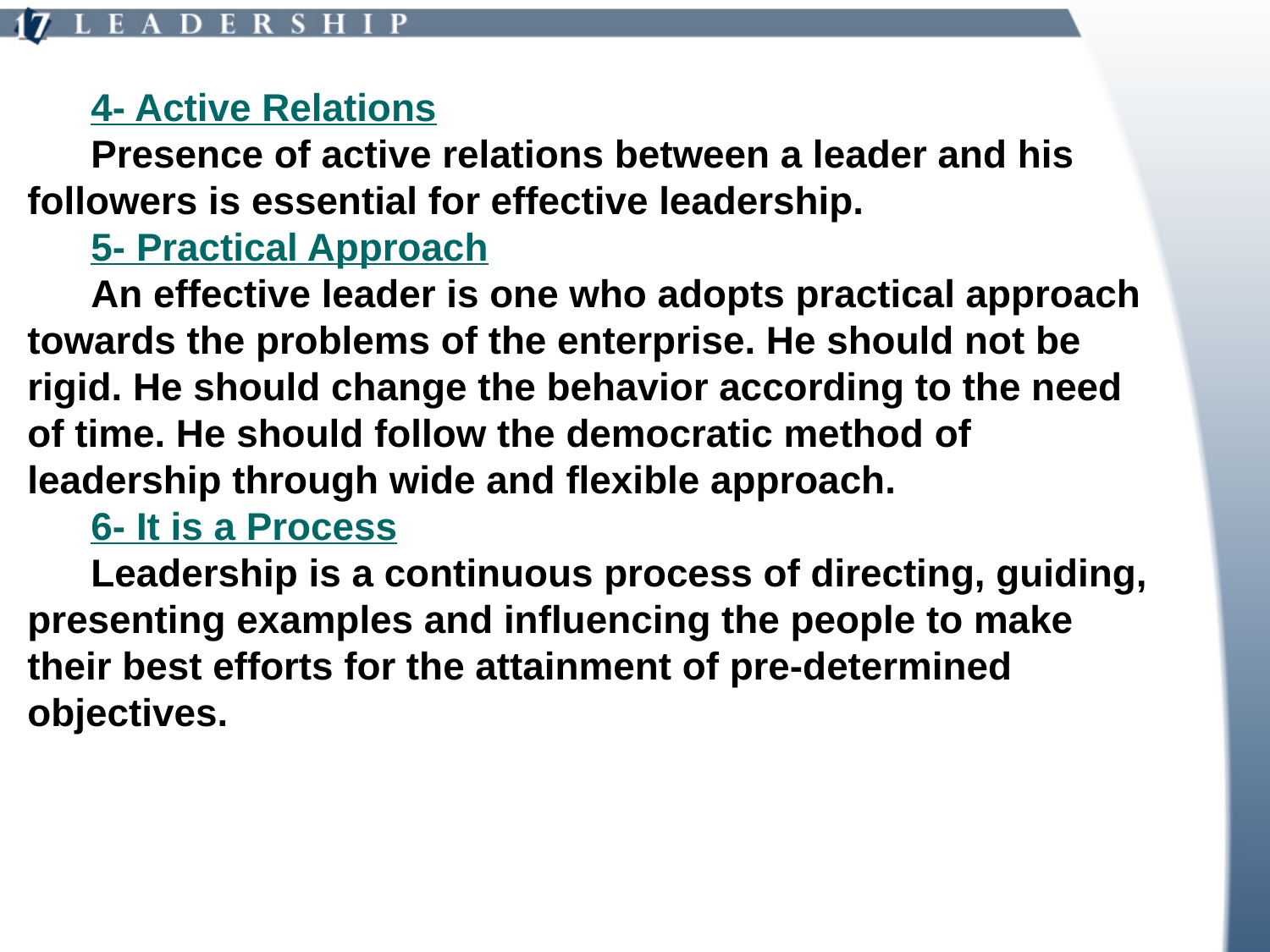

4- Active Relations
Presence of active relations between a leader and his followers is essential for effective leadership.
5- Practical Approach
An effective leader is one who adopts practical approach towards the problems of the enterprise. He should not be rigid. He should change the behavior according to the need of time. He should follow the democratic method of leadership through wide and flexible approach.
6- It is a Process
Leadership is a continuous process of directing, guiding, presenting examples and influencing the people to make their best efforts for the attainment of pre-determined objectives.